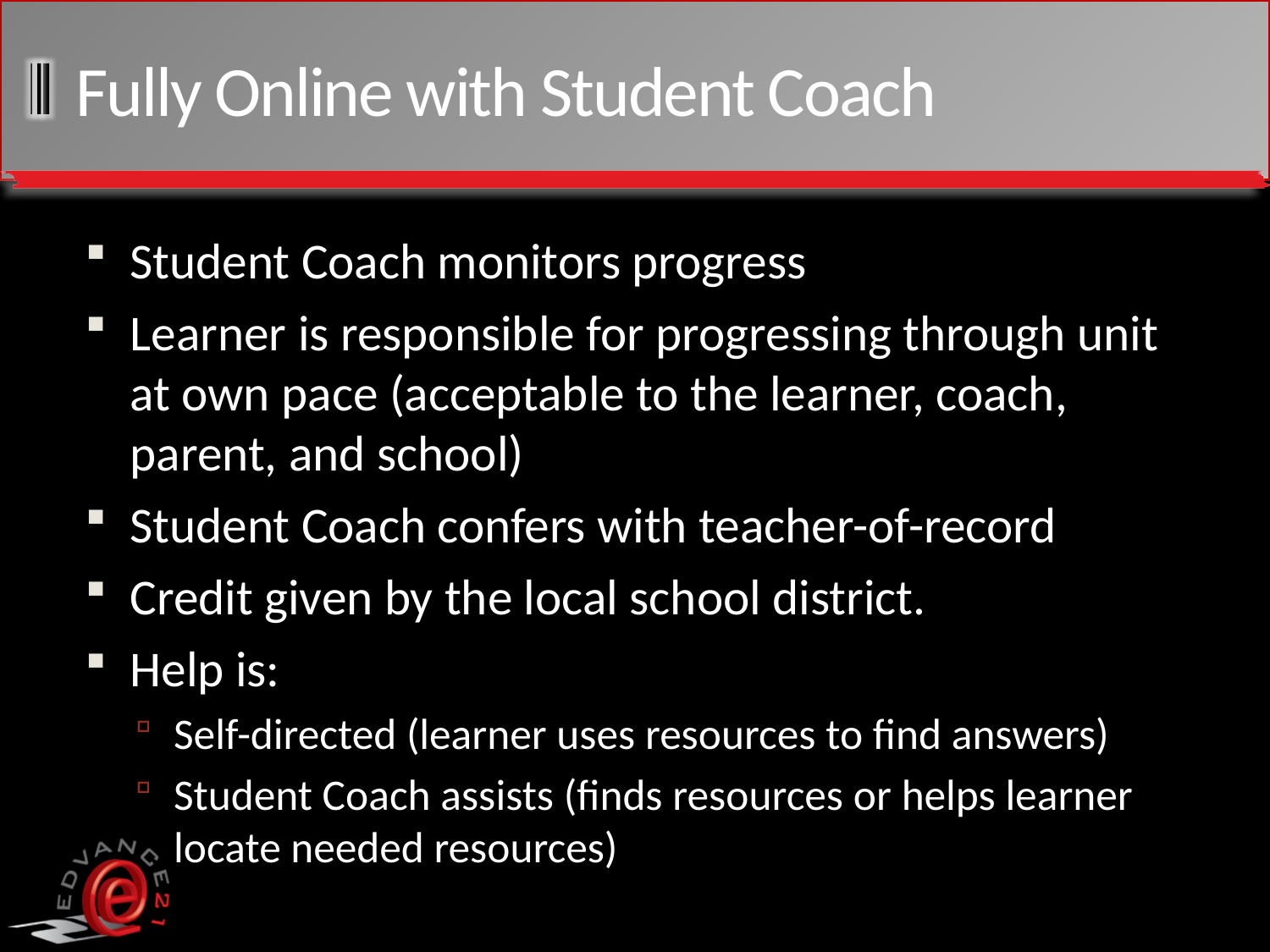

# Fully Online with Student Coach
Student Coach monitors progress
Learner is responsible for progressing through unit at own pace (acceptable to the learner, coach, parent, and school)
Student Coach confers with teacher-of-record
Credit given by the local school district.
Help is:
Self-directed (learner uses resources to find answers)
Student Coach assists (finds resources or helps learner locate needed resources)